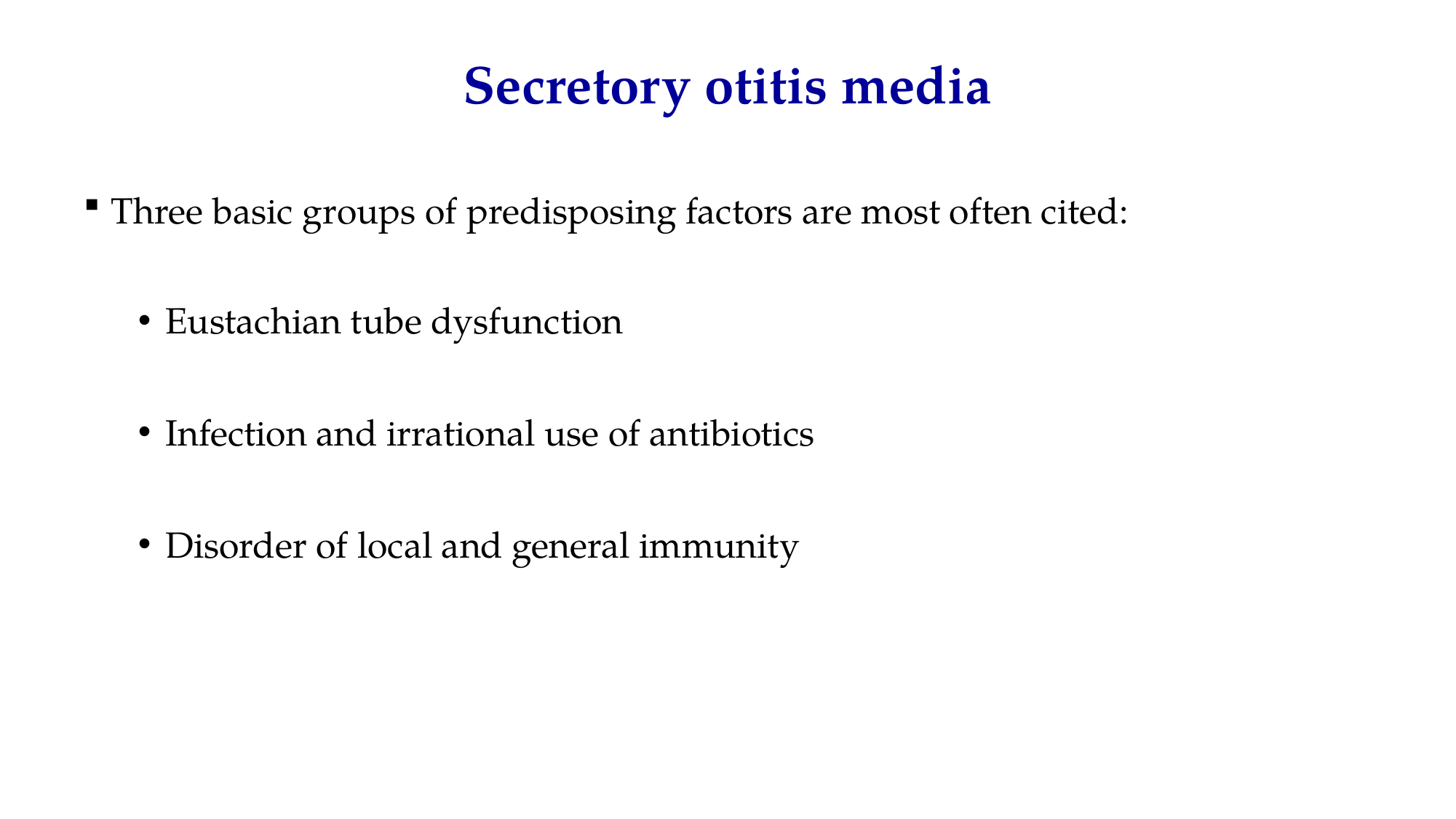

Secretory otitis media
Three basic groups of predisposing factors are most often cited:

Eustachian tube dysfunction

Infection and irrational use of antibiotics

Disorder of local and general immunity